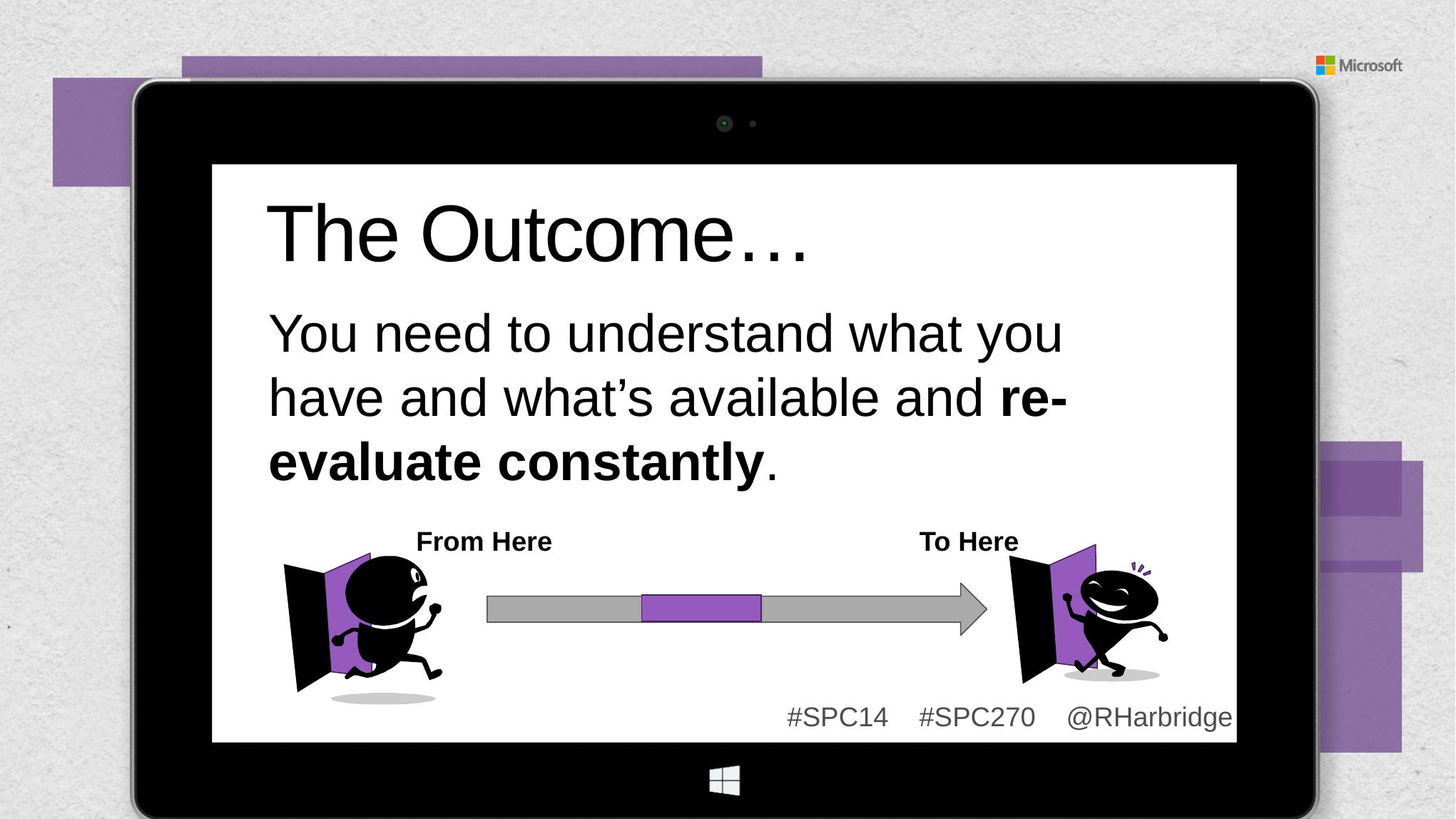

The Outcome…
You need to understand what you have and what’s available and re-evaluate constantly.
From Here                                                To Here